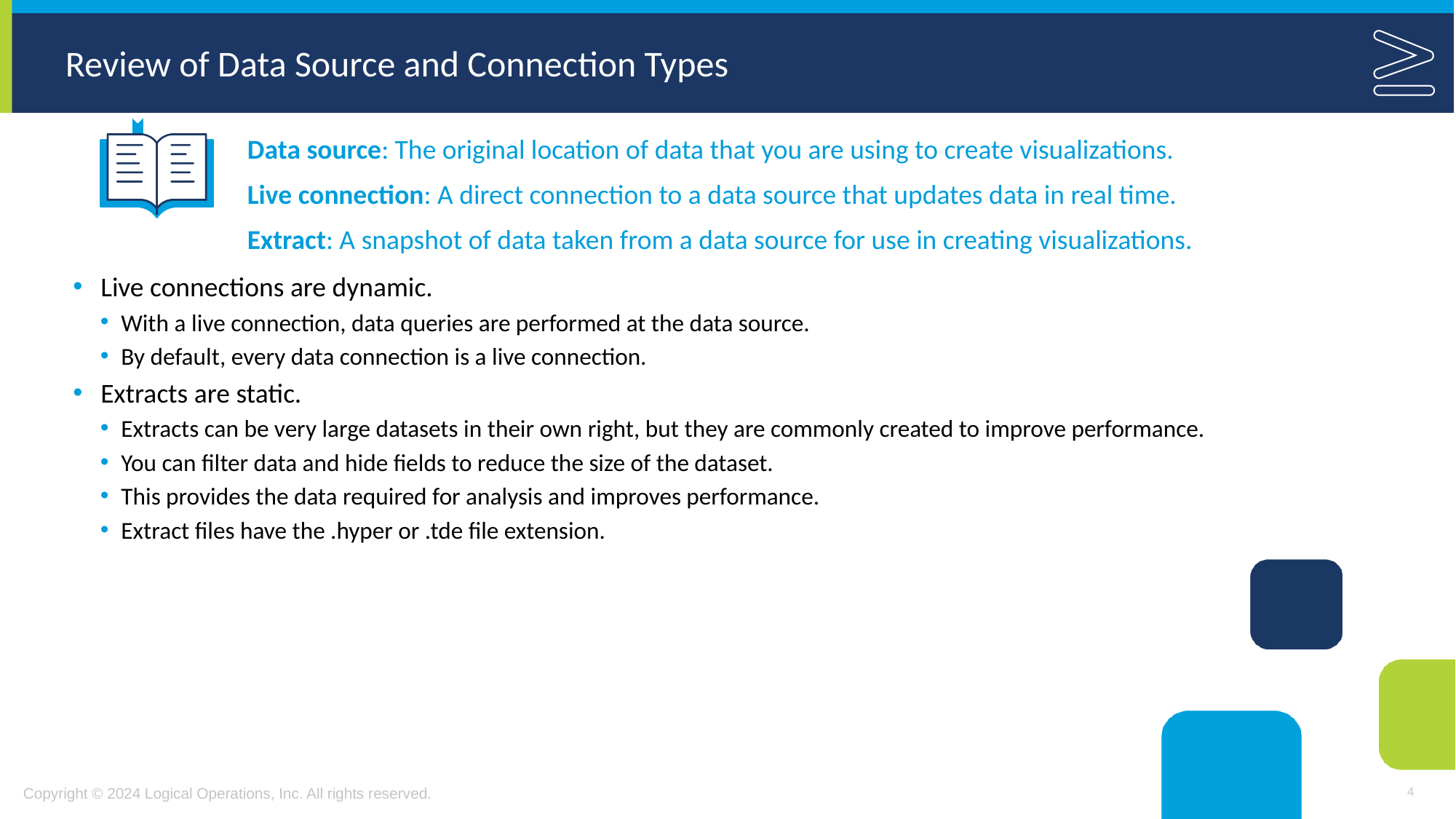

# Review of Data Source and Connection Types
Data source: The original location of data that you are using to create visualizations.
Live connection: A direct connection to a data source that updates data in real time.
Extract: A snapshot of data taken from a data source for use in creating visualizations.
Live connections are dynamic.
With a live connection, data queries are performed at the data source.
By default, every data connection is a live connection.
Extracts are static.
Extracts can be very large datasets in their own right, but they are commonly created to improve performance.
You can filter data and hide fields to reduce the size of the dataset.
This provides the data required for analysis and improves performance.
Extract files have the .hyper or .tde file extension.

4